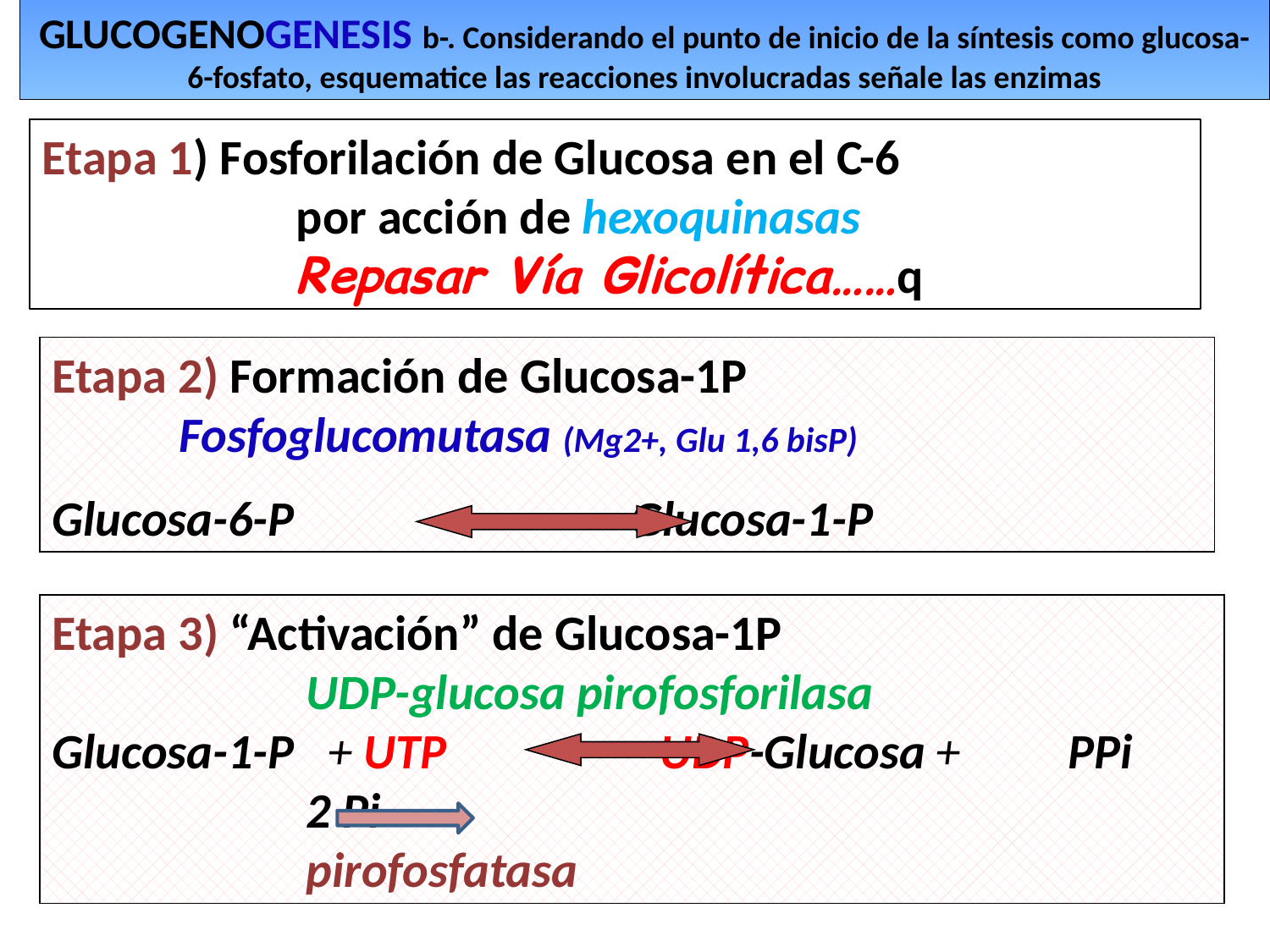

GLUCOGENOGENESIS b-. Considerando el punto de inicio de la síntesis como glucosa-6-fosfato, esquematice las reacciones involucradas señale las enzimas
Etapa 1) Fosforilación de Glucosa en el C-6
		por acción de hexoquinasas
		Repasar Vía Glicolítica……q
Etapa 2) Formación de Glucosa-1P 					Fosfoglucomutasa (Mg2+, Glu 1,6 bisP)
Glucosa-6-P                              Glucosa-1-P

Etapa 3) “Activación” de Glucosa-1P
		UDP-glucosa pirofosforilasa
Glucosa-1-P   + UTP                   UDP-Glucosa + 	PPi 			2 Pi
		pirofosfatasa